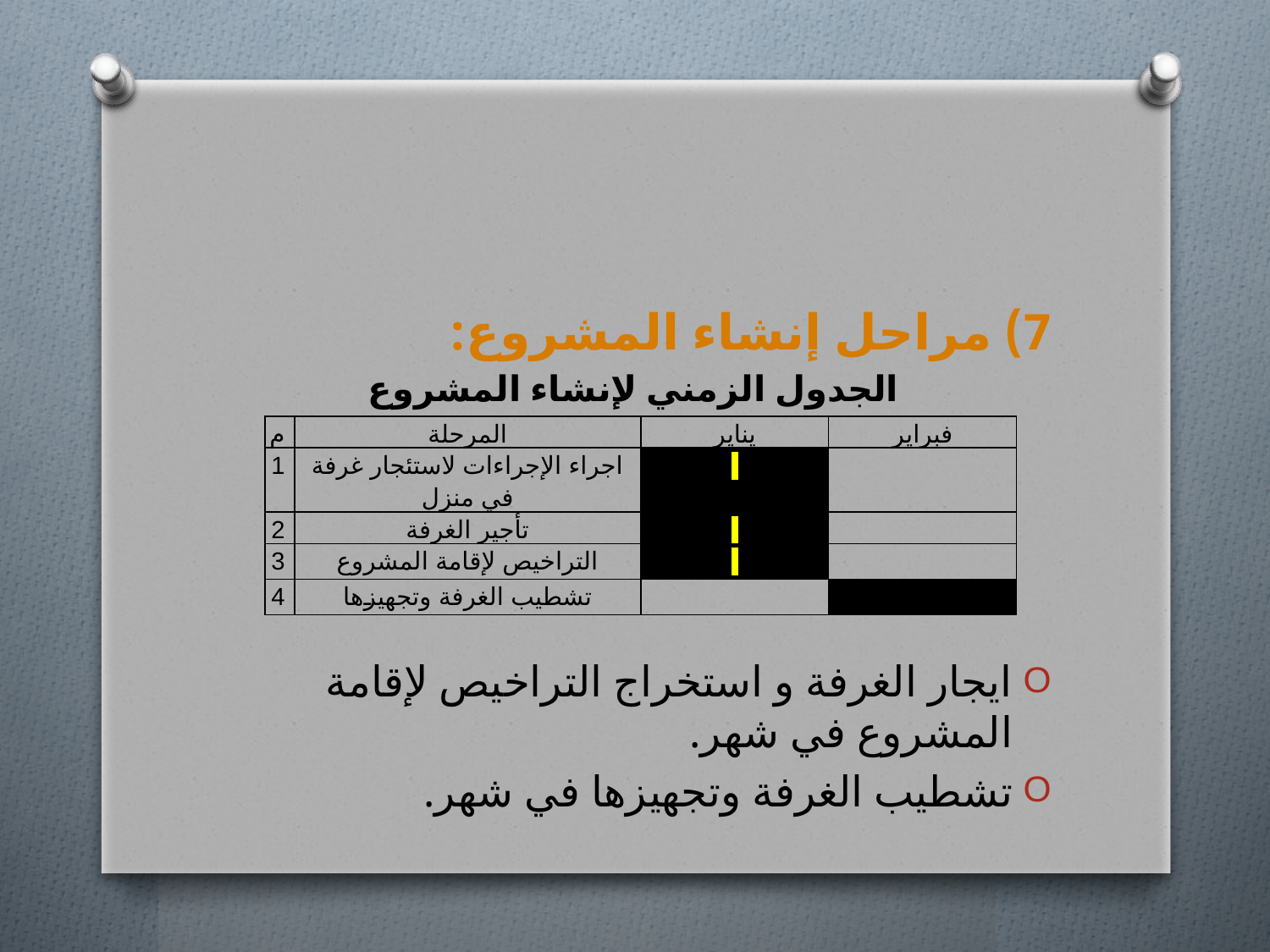

#
7) مراحل إنشاء المشروع:
الجدول الزمني لإنشاء المشروع

ايجار الغرفة و استخراج التراخيص لإقامة المشروع في شهر.
تشطيب الغرفة وتجهيزها في شهر.

| م | المرحلة | يناير | فبراير |
| --- | --- | --- | --- |
| 1 | اجراء الإجراءات لاستئجار غرفة في منزل |  |  |
| 2 | تأجير الغرفة |  |  |
| 3 | التراخيص لإقامة المشروع |  |  |
| 4 | تشطيب الغرفة وتجهيزها |  |  |